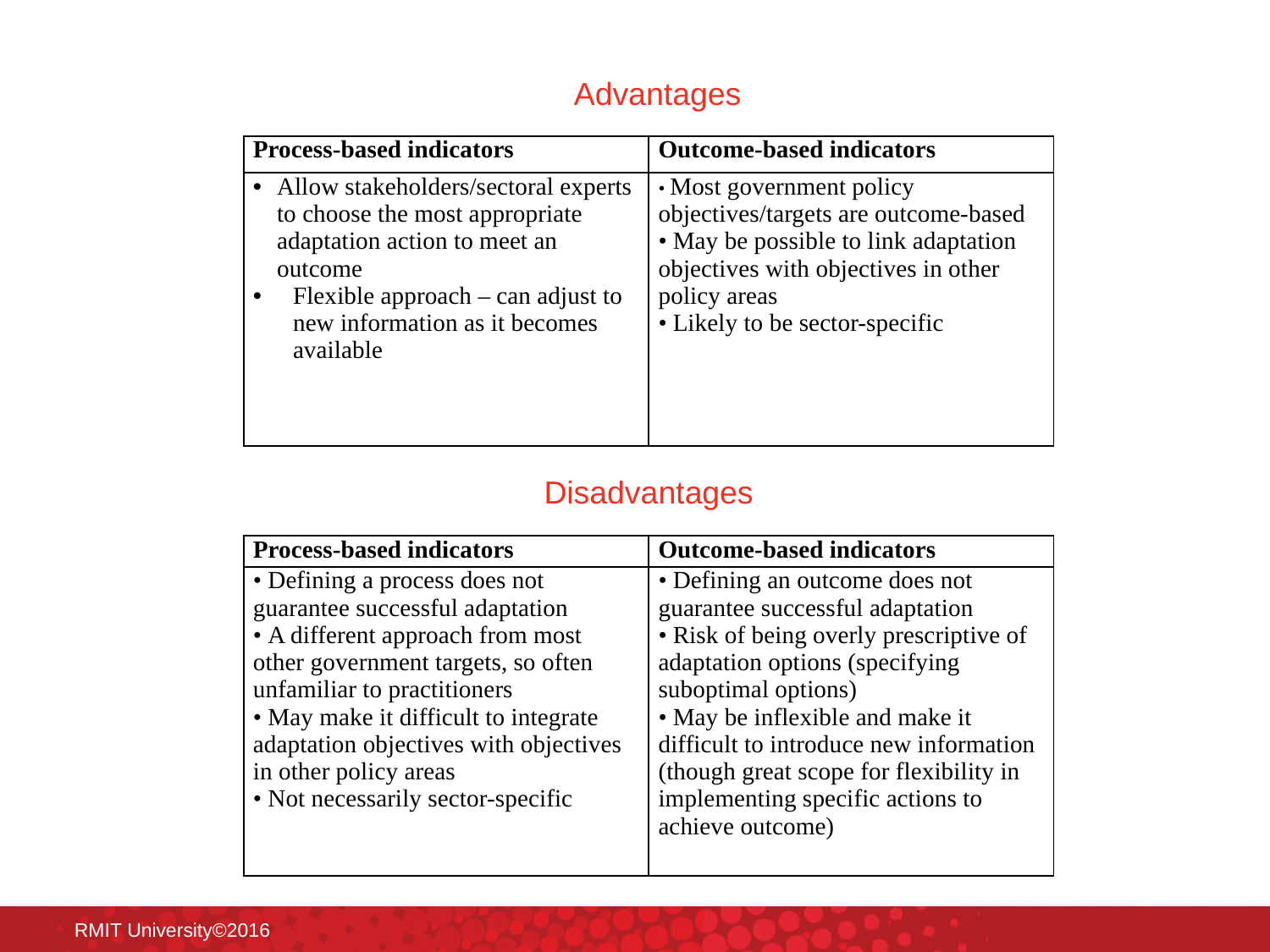

Advantages
| Process-based indicators | Outcome-based indicators |
| --- | --- |
| Allow stakeholders/sectoral experts to choose the most appropriate adaptation action to meet an outcome Flexible approach – can adjust to new information as it becomes available | • Most government policy objectives/targets are outcome-based • May be possible to link adaptation objectives with objectives in other policy areas • Likely to be sector-specific |
Disadvantages
| Process-based indicators | Outcome-based indicators |
| --- | --- |
| • Defining a process does not guarantee successful adaptation • A different approach from most other government targets, so often unfamiliar to practitioners • May make it difficult to integrate adaptation objectives with objectives in other policy areas • Not necessarily sector-specific | • Defining an outcome does not guarantee successful adaptation • Risk of being overly prescriptive of adaptation options (specifying suboptimal options) • May be inflexible and make it difficult to introduce new information (though great scope for flexibility in implementing specific actions to achieve outcome) |
RMIT University©2016